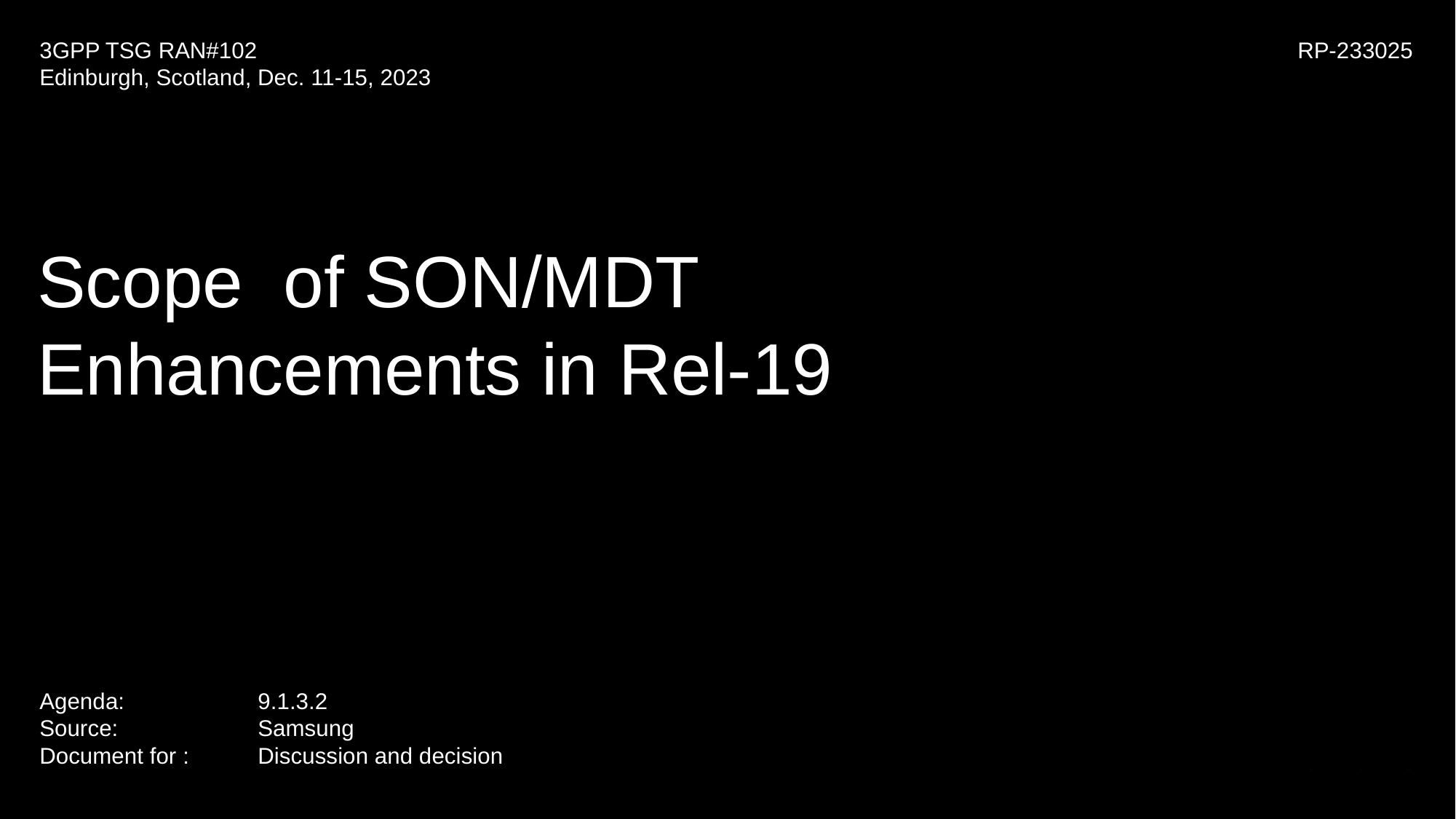

Scope  of SON/MDT Enhancements in Rel-19
Agenda: 		9.1.3.2
Source:		Samsung
Document for : 	Discussion and decision